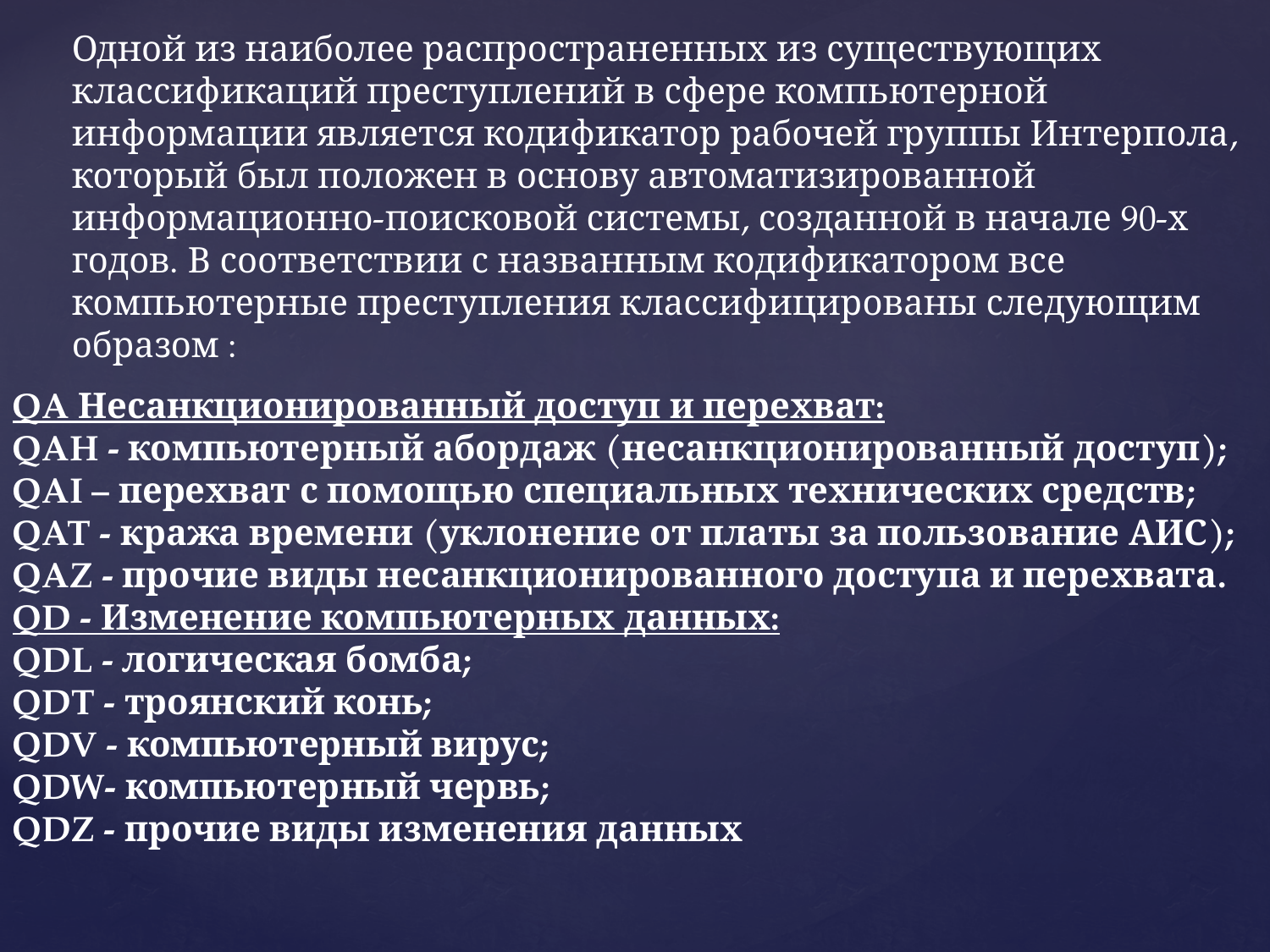

Одной из наиболее распространенных из существующих классификаций преступлений в сфере компьютерной информации является кодификатор рабочей группы Интерпола, который был положен в основу автоматизированной информационно-поисковой системы, созданной в начале 90-х годов. В соответствии с названным кодификатором все компьютерные преступления классифицированы следующим образом :
QA Несанкционированный доступ и перехват:
QAH - компьютерный абордаж (несанкционированный доступ);
QAI – перехват с помощью специальных технических средств;
QAT - кража времени (уклонение от платы за пользование АИС);
QAZ - прочие виды несанкционированного доступа и перехвата.
QD - Изменение компьютерных данных:
QDL - логическая бомба;
QDT - троянский конь;
QDV - компьютерный вирус;
QDW- компьютерный червь;
QDZ - прочие виды изменения данных